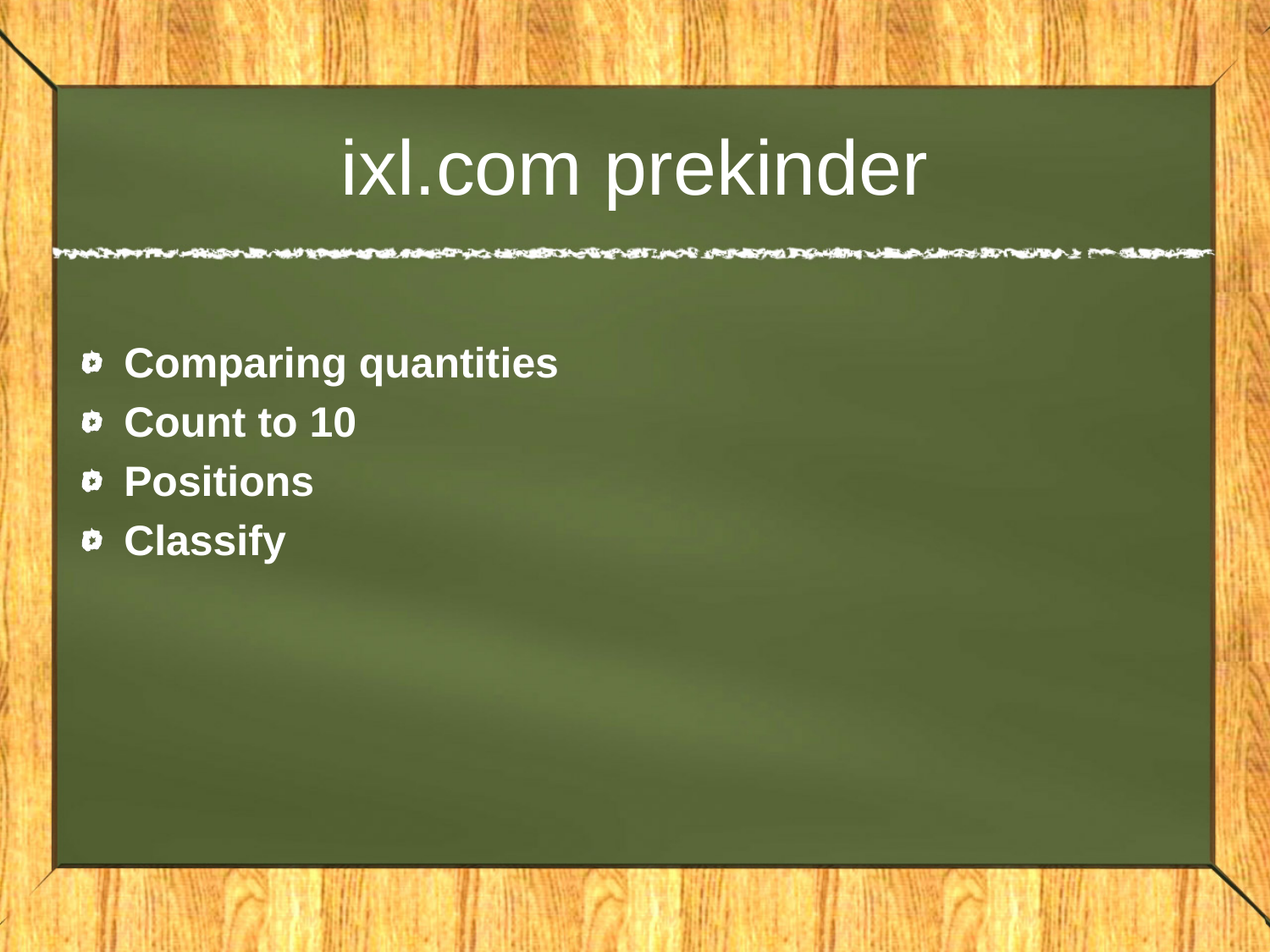

# ixl.com prekinder

Comparing quantities
Count to 10
Positions
Classify